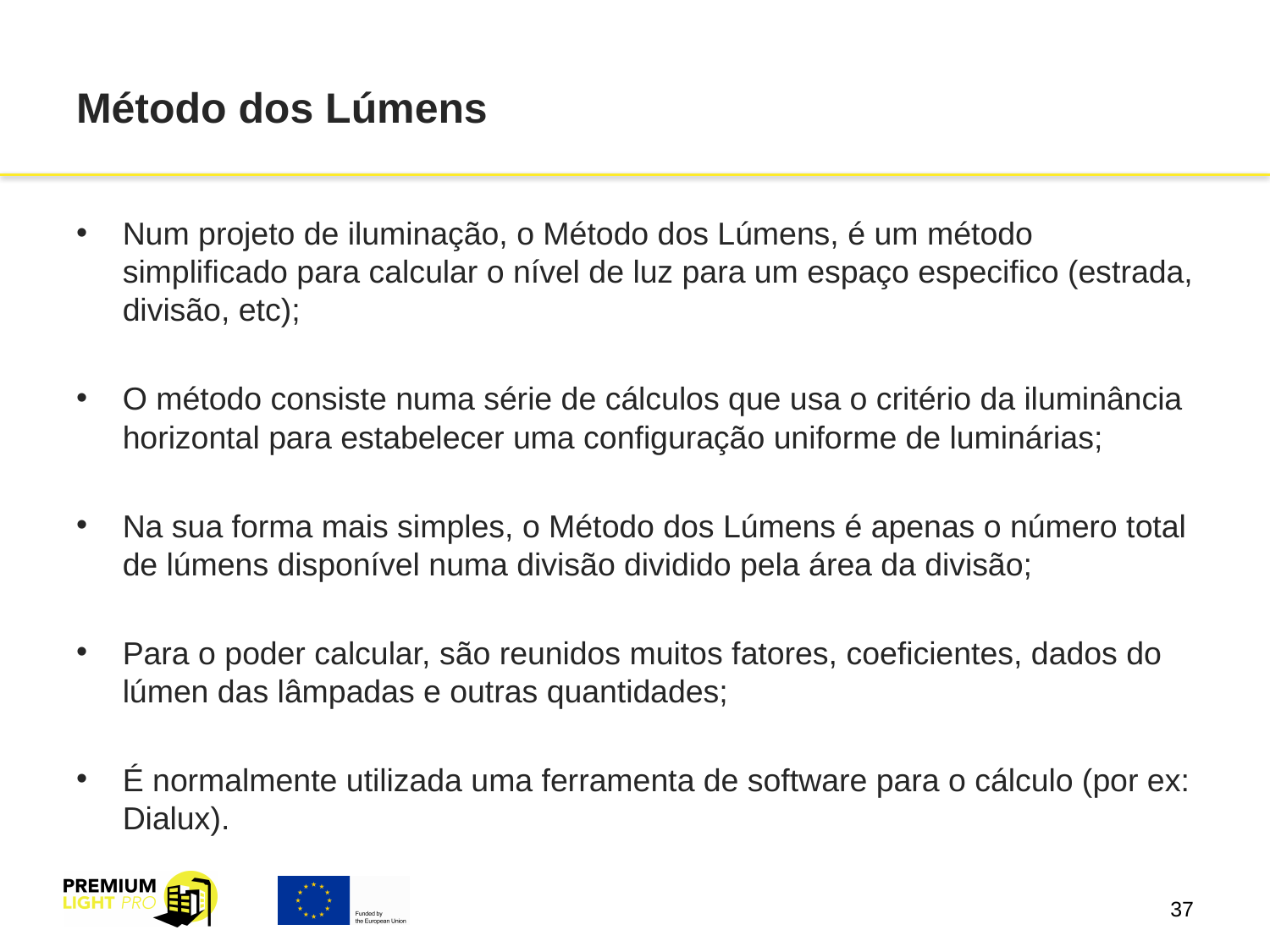

# Método dos Lúmens
Num projeto de iluminação, o Método dos Lúmens, é um método simplificado para calcular o nível de luz para um espaço especifico (estrada, divisão, etc);

O método consiste numa série de cálculos que usa o critério da iluminância horizontal para estabelecer uma configuração uniforme de luminárias;

Na sua forma mais simples, o Método dos Lúmens é apenas o número total de lúmens disponível numa divisão dividido pela área da divisão;

Para o poder calcular, são reunidos muitos fatores, coeficientes, dados do lúmen das lâmpadas e outras quantidades;

É normalmente utilizada uma ferramenta de software para o cálculo (por ex: Dialux).